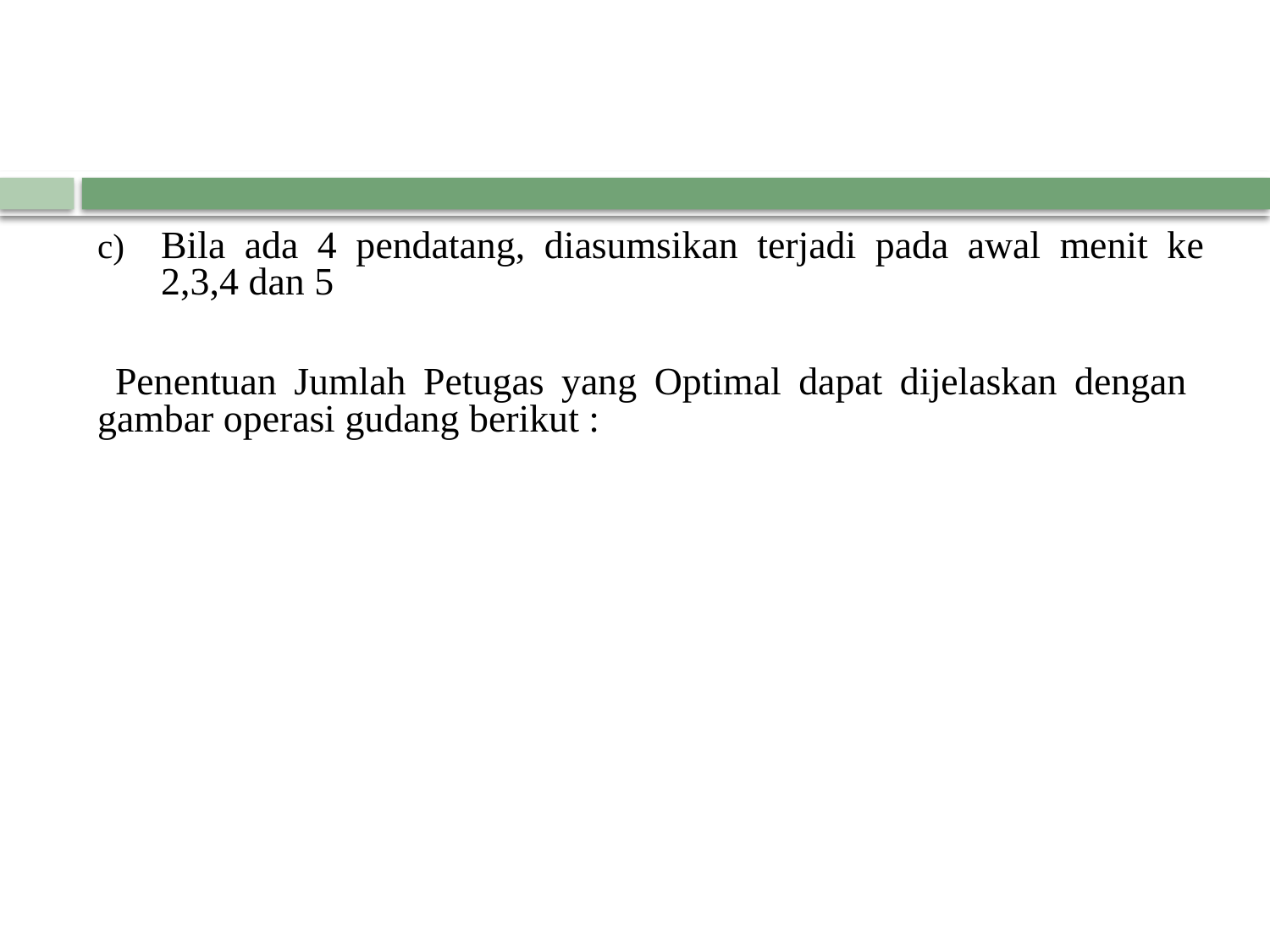

Bila ada 4 pendatang, diasumsikan terjadi pada awal menit ke 2,3,4 dan 5

 Penentuan Jumlah Petugas yang Optimal dapat dijelaskan dengan  gambar operasi gudang berikut :